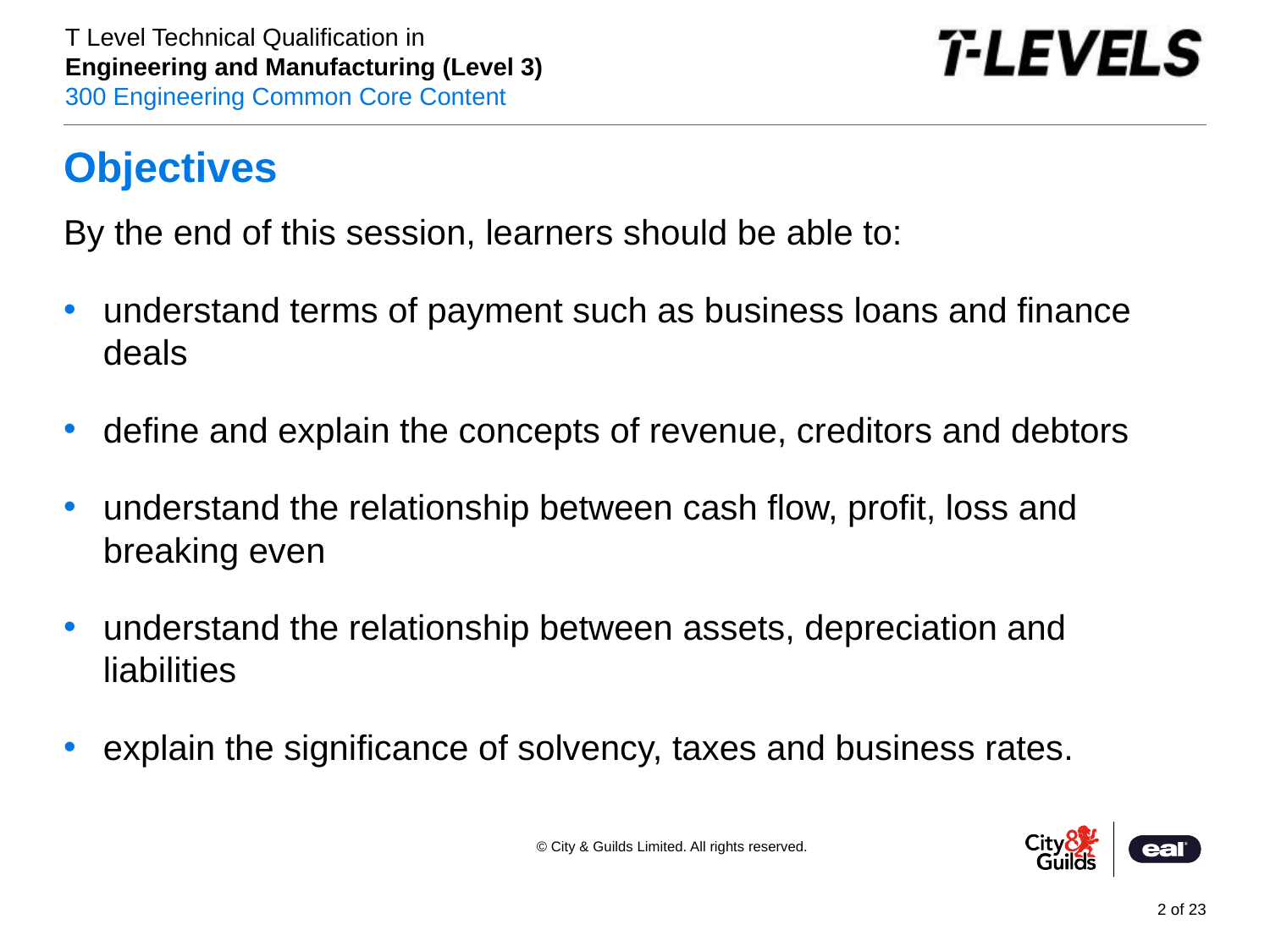

# Objectives
By the end of this session, learners should be able to:
understand terms of payment such as business loans and finance deals
define and explain the concepts of revenue, creditors and debtors
understand the relationship between cash flow, profit, loss and breaking even
understand the relationship between assets, depreciation and liabilities
explain the significance of solvency, taxes and business rates.